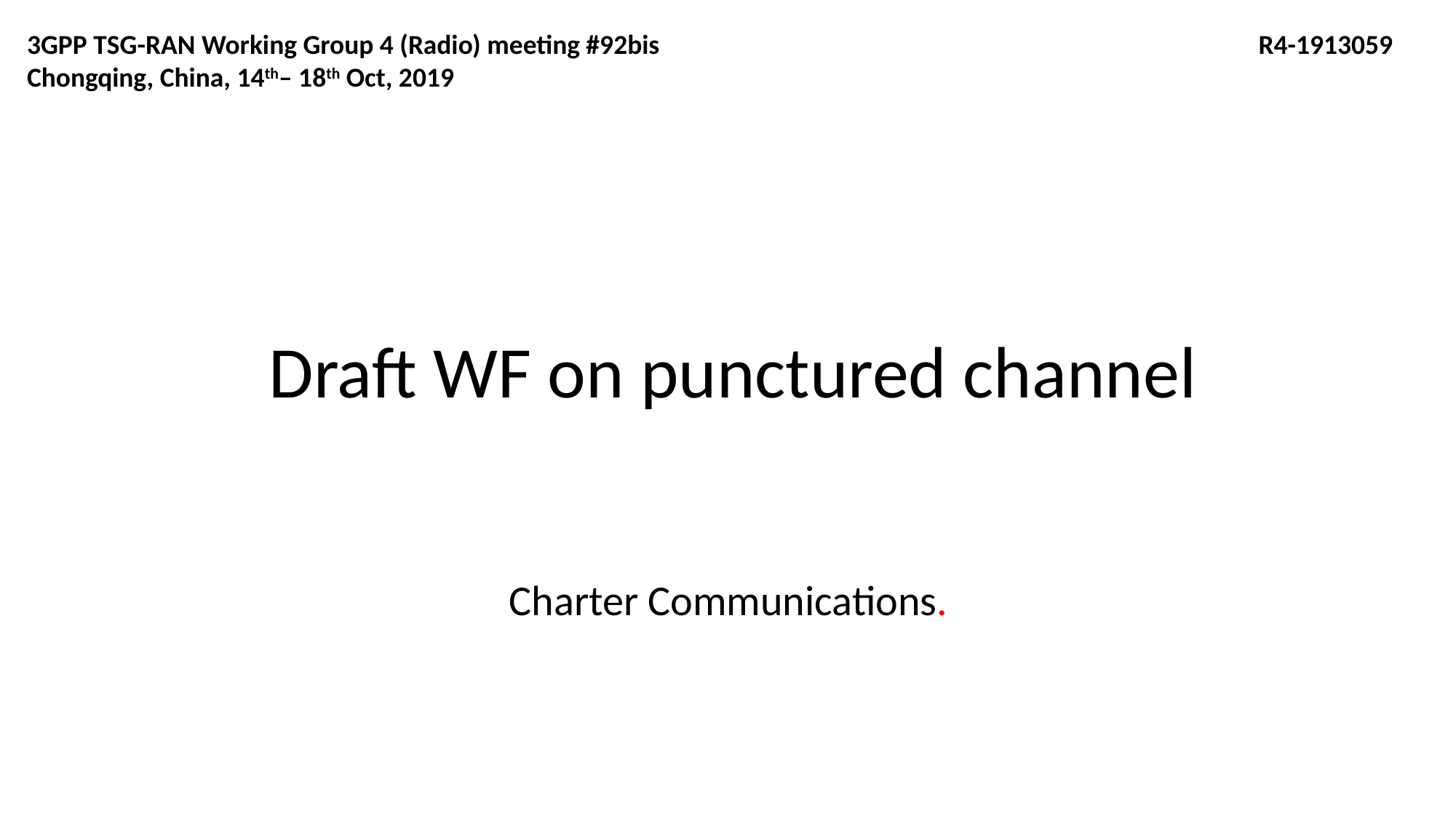

3GPP TSG-RAN Working Group 4 (Radio) meeting #92bis
Chongqing, China, 14th– 18th Oct, 2019
R4-1913059
# Draft WF on punctured channel
Charter Communications.